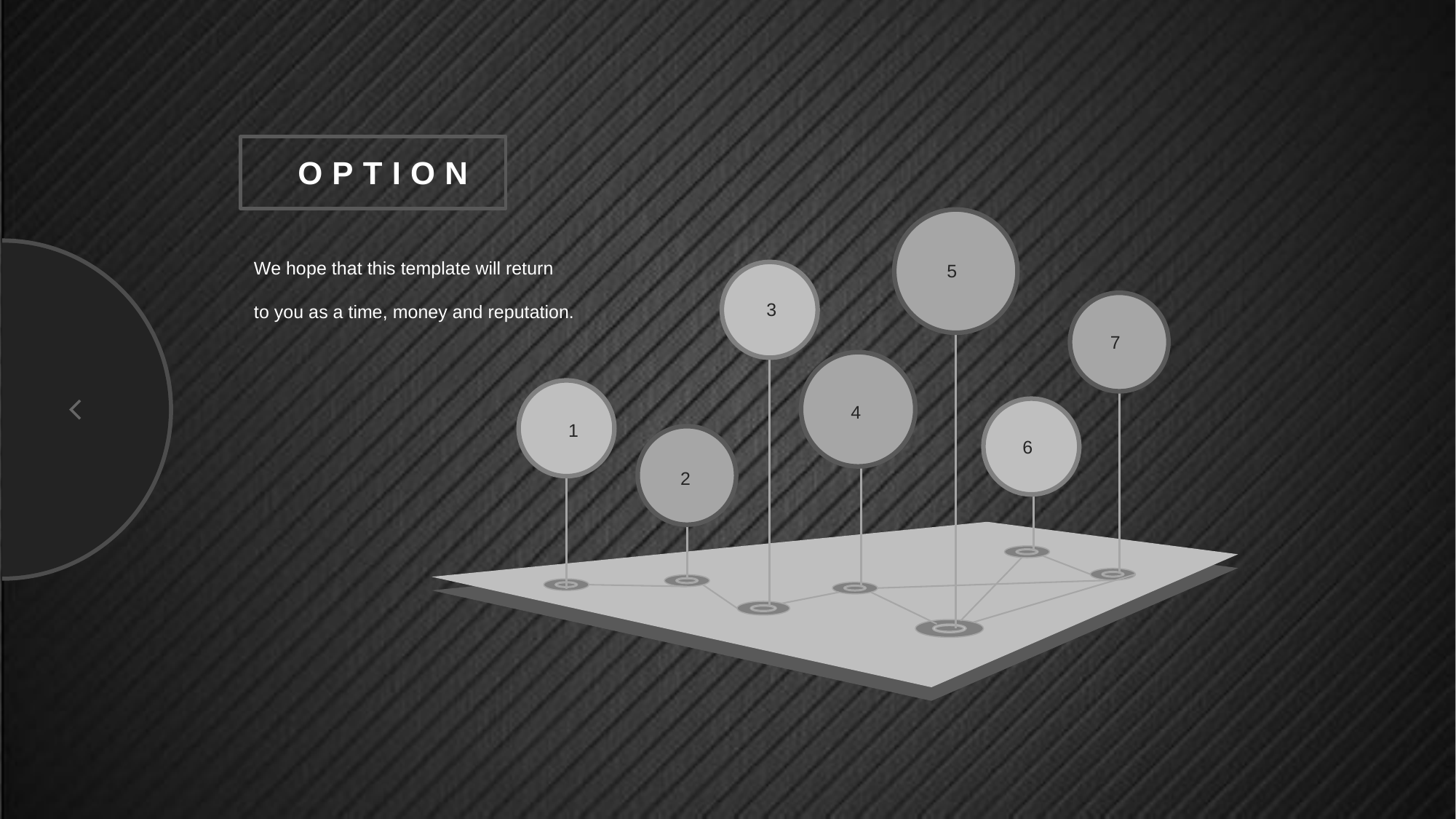

OPTION

5

We hope that this template will return
to you as a time, money and reputation.

3

7

4

1

6

2